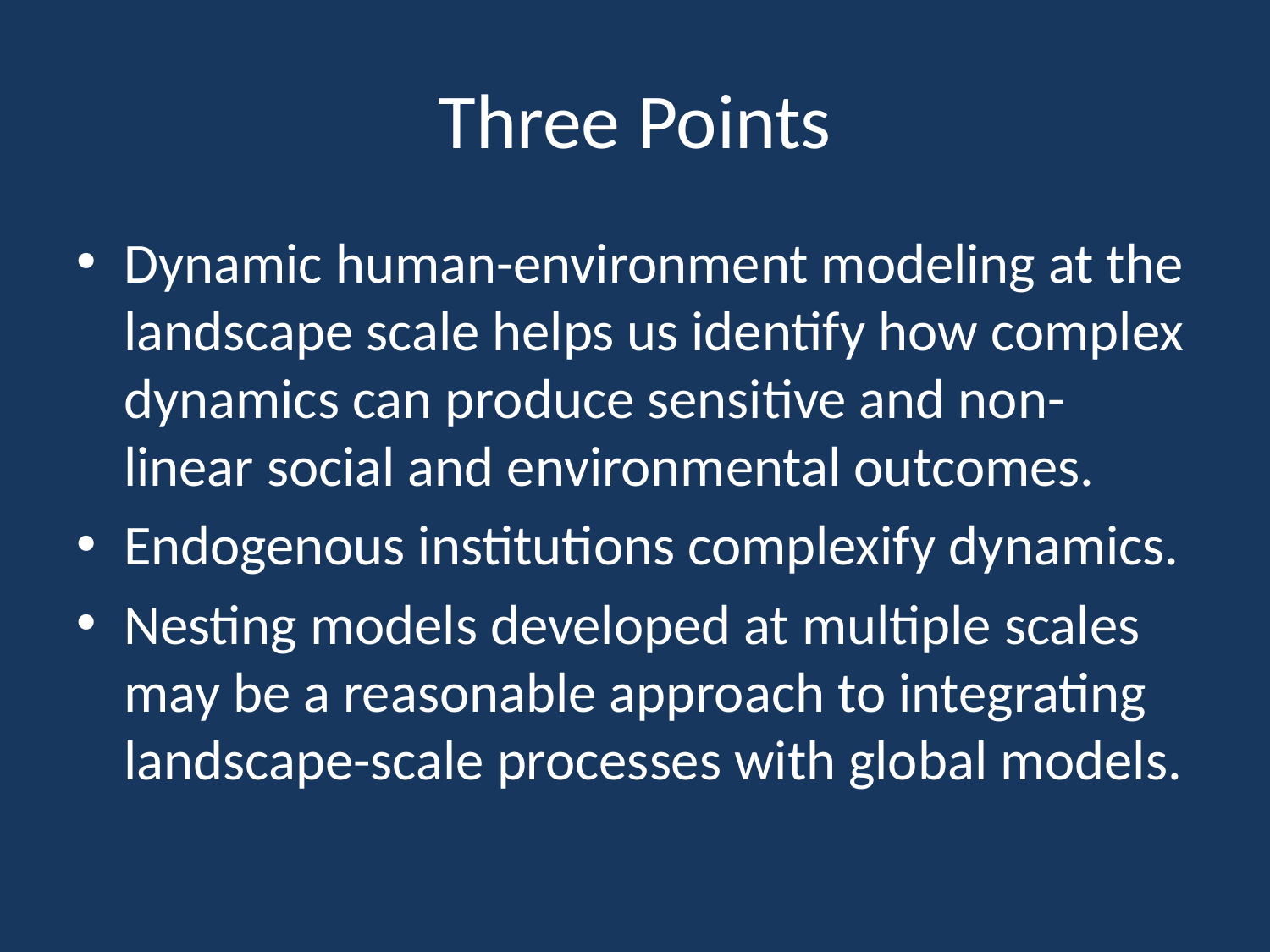

# Three Points
Dynamic human-environment modeling at the landscape scale helps us identify how complex dynamics can produce sensitive and non-linear social and environmental outcomes.
Endogenous institutions complexify dynamics.
Nesting models developed at multiple scales may be a reasonable approach to integrating landscape-scale processes with global models.